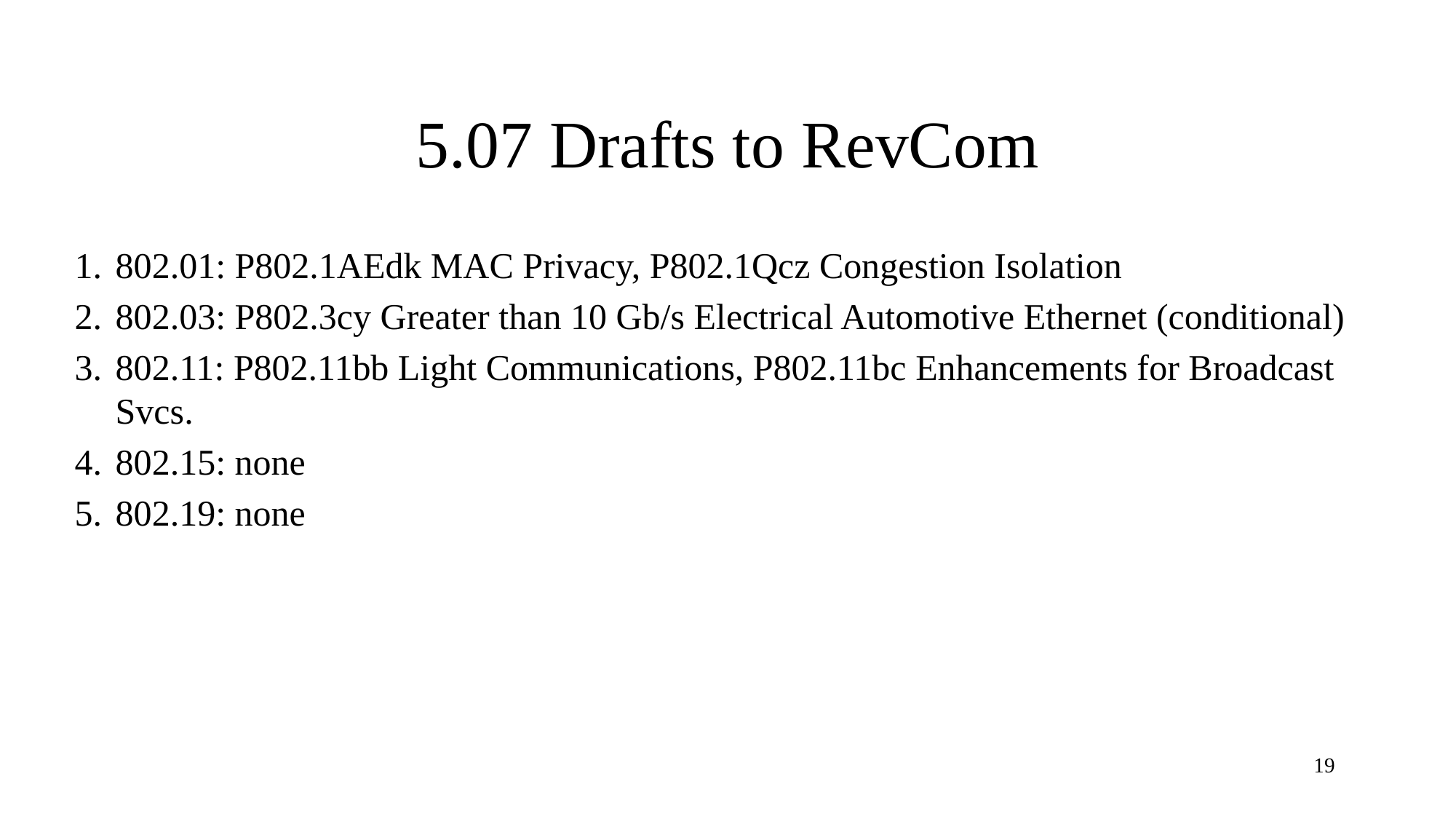

# 5.07 Drafts to RevCom
802.01: P802.1AEdk MAC Privacy, P802.1Qcz Congestion Isolation
802.03: P802.3cy Greater than 10 Gb/s Electrical Automotive Ethernet (conditional)
802.11: P802.11bb Light Communications, P802.11bc Enhancements for Broadcast Svcs.
802.15: none
802.19: none
19